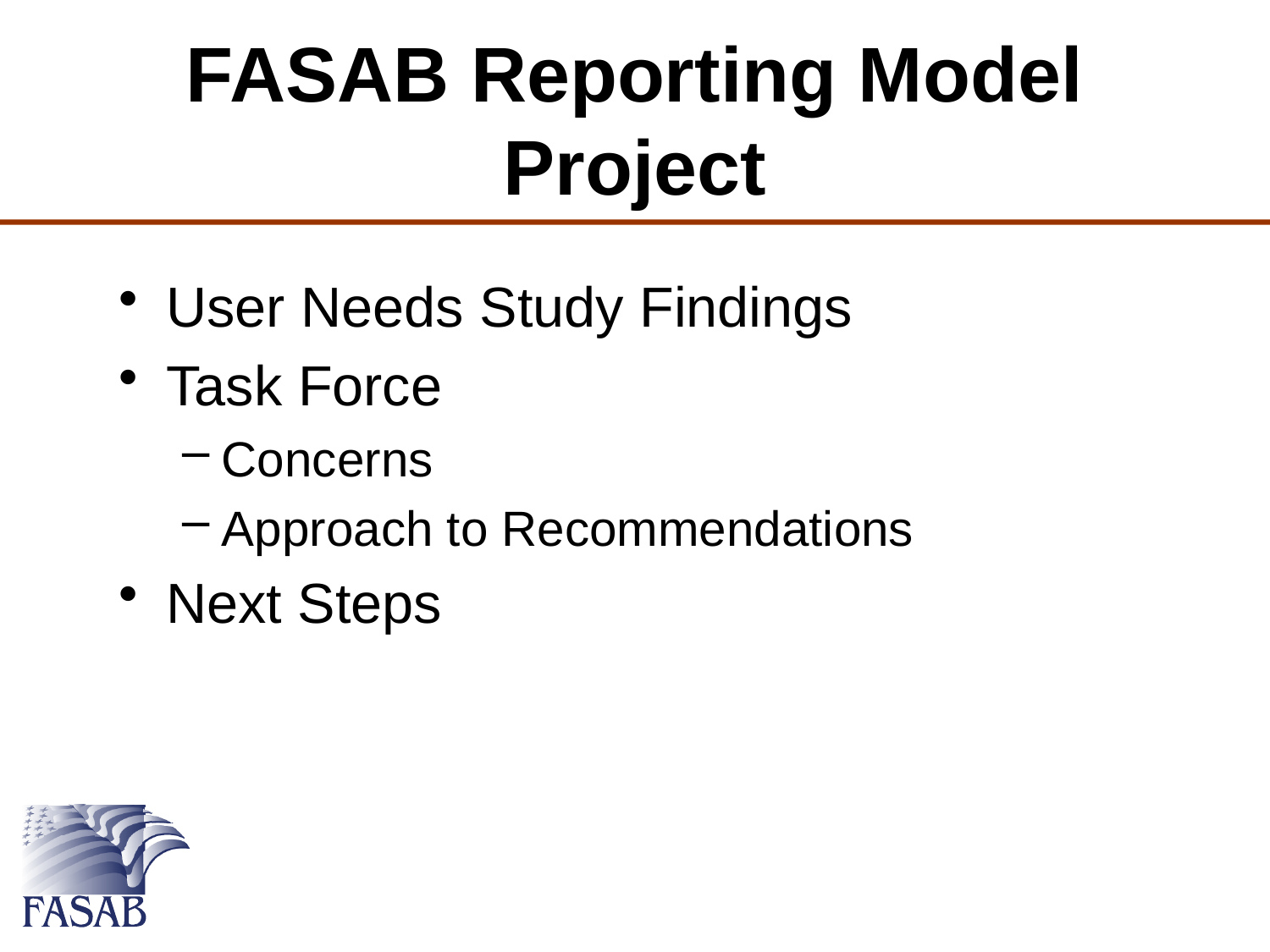

# FASAB Reporting Model Project
User Needs Study Findings
Task Force
Concerns
Approach to Recommendations
Next Steps